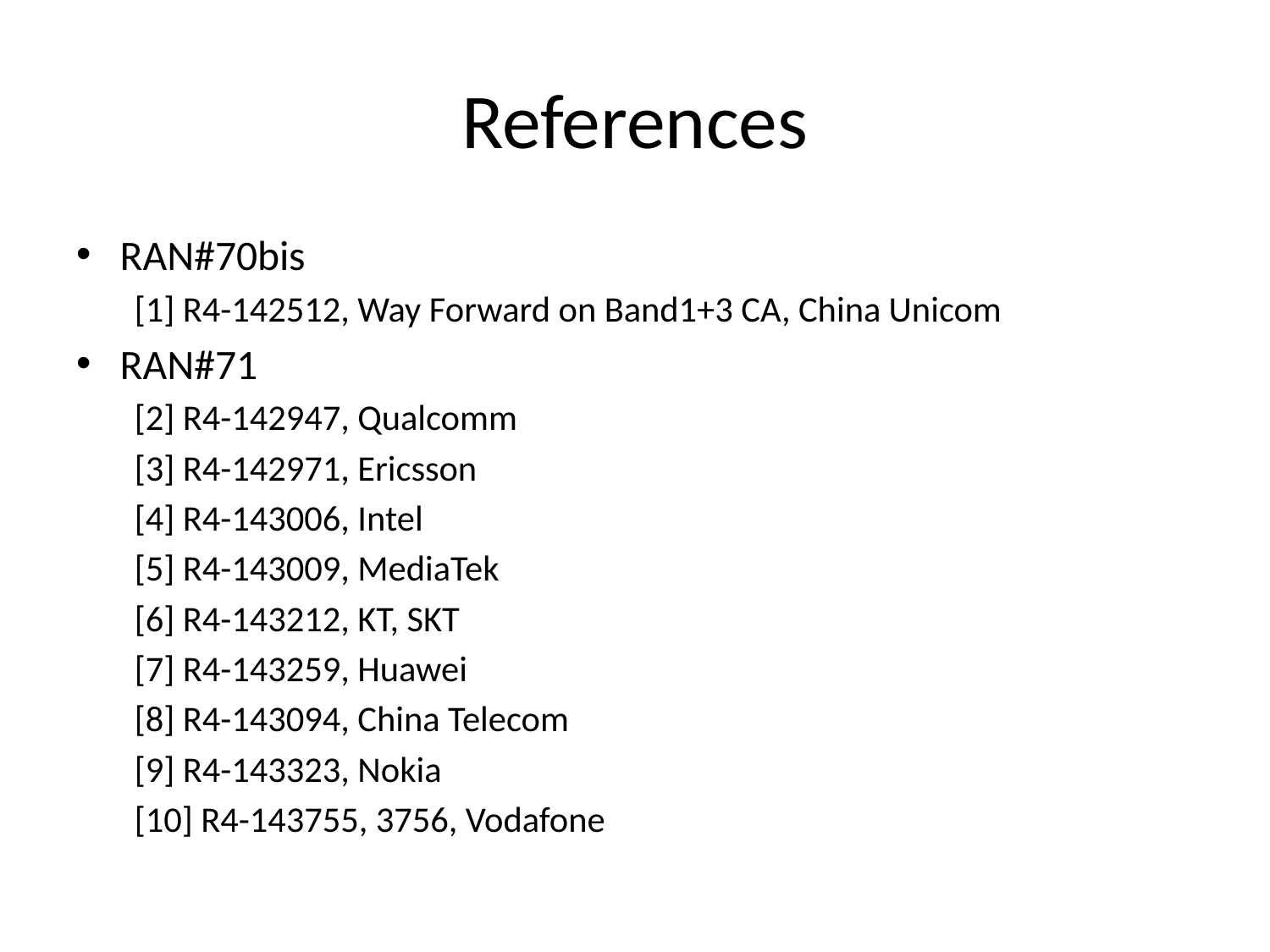

# References
RAN#70bis
[1] R4-142512, Way Forward on Band1+3 CA, China Unicom
RAN#71
[2] R4-142947, Qualcomm
[3] R4-142971, Ericsson
[4] R4-143006, Intel
[5] R4-143009, MediaTek
[6] R4-143212, KT, SKT
[7] R4-143259, Huawei
[8] R4-143094, China Telecom
[9] R4-143323, Nokia
[10] R4-143755, 3756, Vodafone